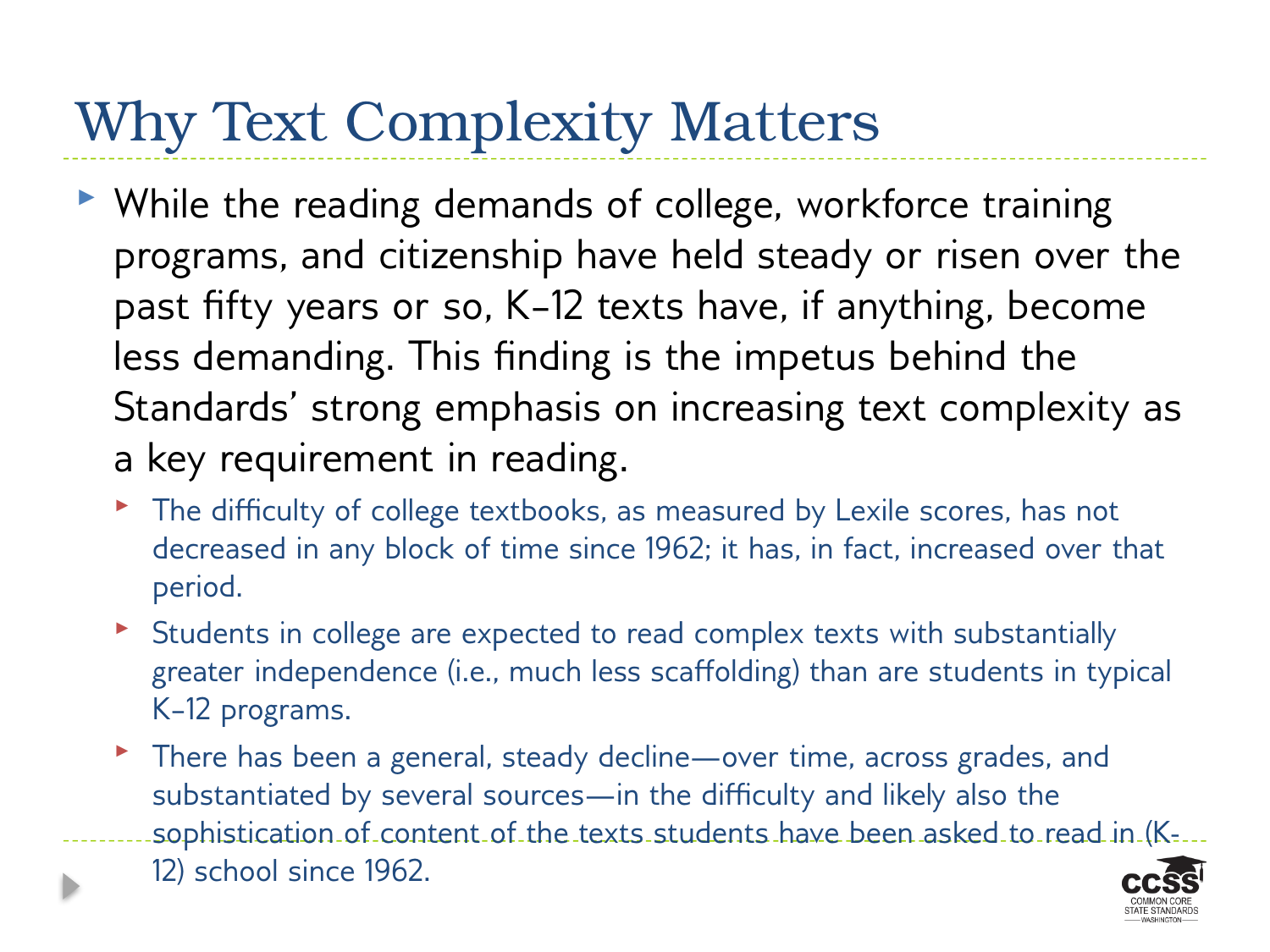

# Why Text Complexity Matters
While the reading demands of college, workforce training programs, and citizenship have held steady or risen over the past fifty years or so, K–12 texts have, if anything, become less demanding. This finding is the impetus behind the Standards’ strong emphasis on increasing text complexity as a key requirement in reading.
The difficulty of college textbooks, as measured by Lexile scores, has not decreased in any block of time since 1962; it has, in fact, increased over that period.
Students in college are expected to read complex texts with substantially greater independence (i.e., much less scaffolding) than are students in typical K–12 programs.
There has been a general, steady decline—over time, across grades, and substantiated by several sources—in the difficulty and likely also the sophistication of content of the texts students have been asked to read in (K-12) school since 1962.